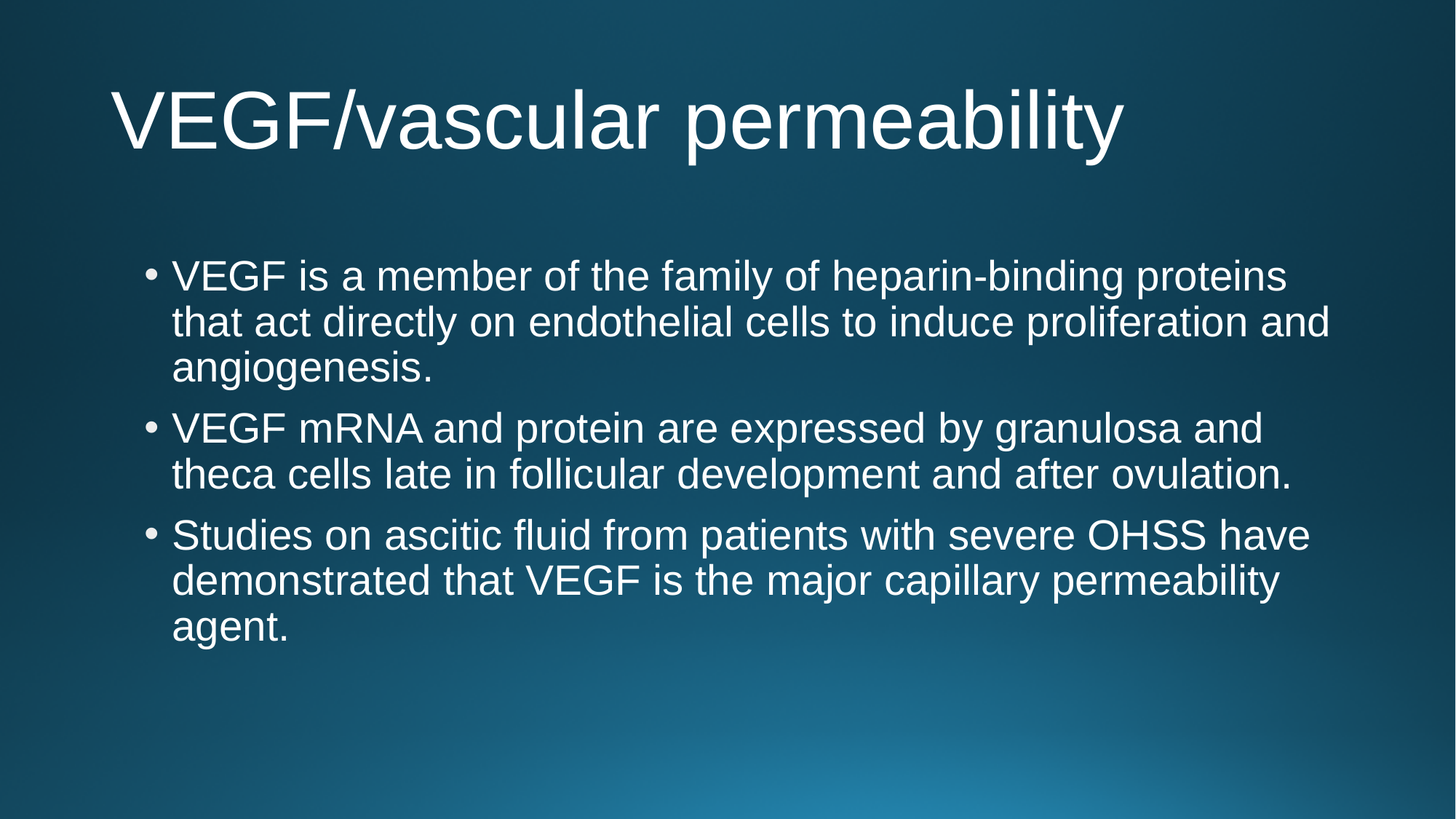

# VEGF/vascular permeability
VEGF is a member of the family of heparin-binding proteins that act directly on endothelial cells to induce proliferation and angiogenesis.
VEGF mRNA and protein are expressed by granulosa and theca cells late in follicular development and after ovulation.
Studies on ascitic fluid from patients with severe OHSS have demonstrated that VEGF is the major capillary permeability agent.